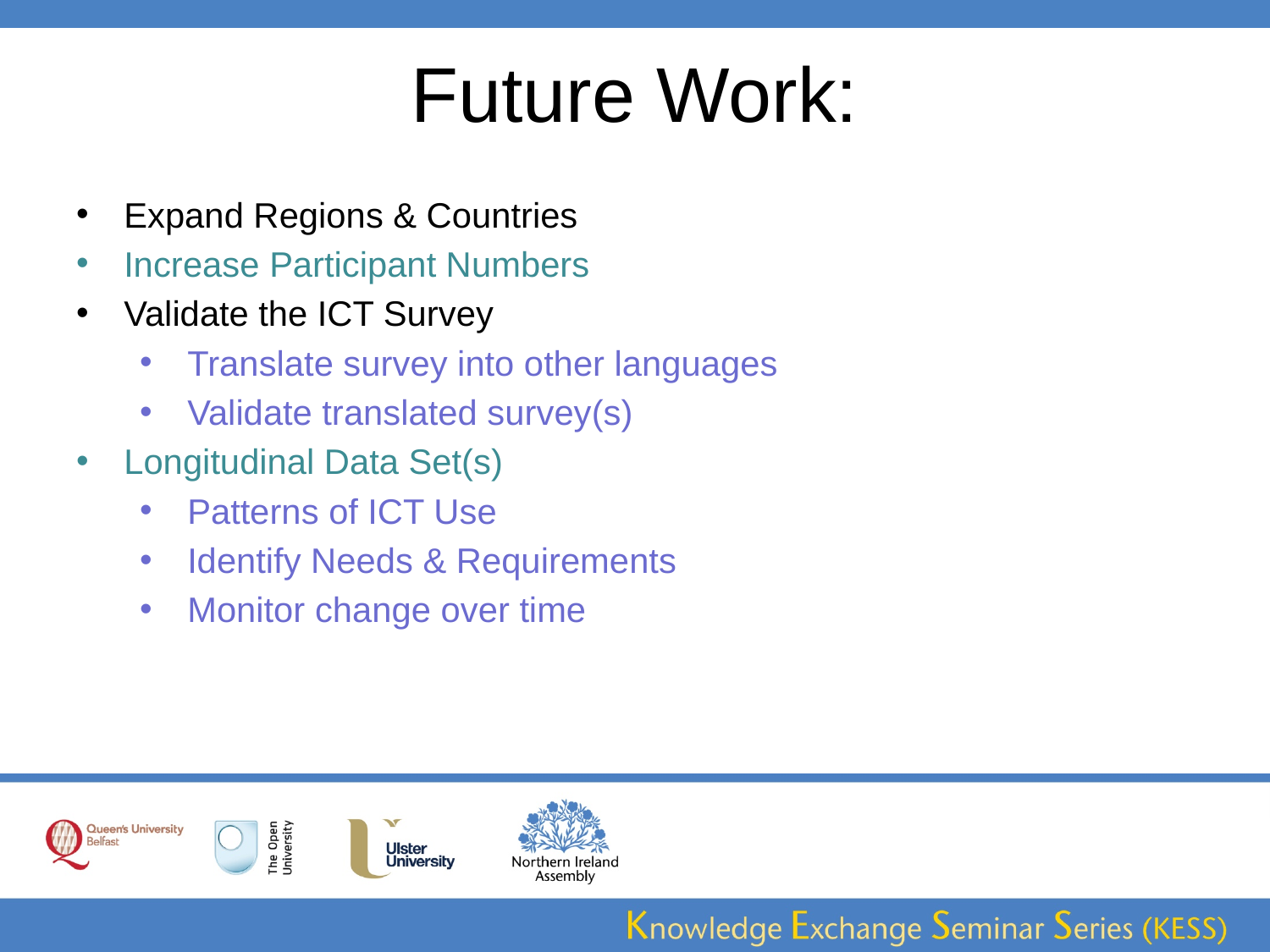

# Future Work:
Expand Regions & Countries
Increase Participant Numbers
Validate the ICT Survey
Translate survey into other languages
Validate translated survey(s)
Longitudinal Data Set(s)
Patterns of ICT Use
Identify Needs & Requirements
Monitor change over time